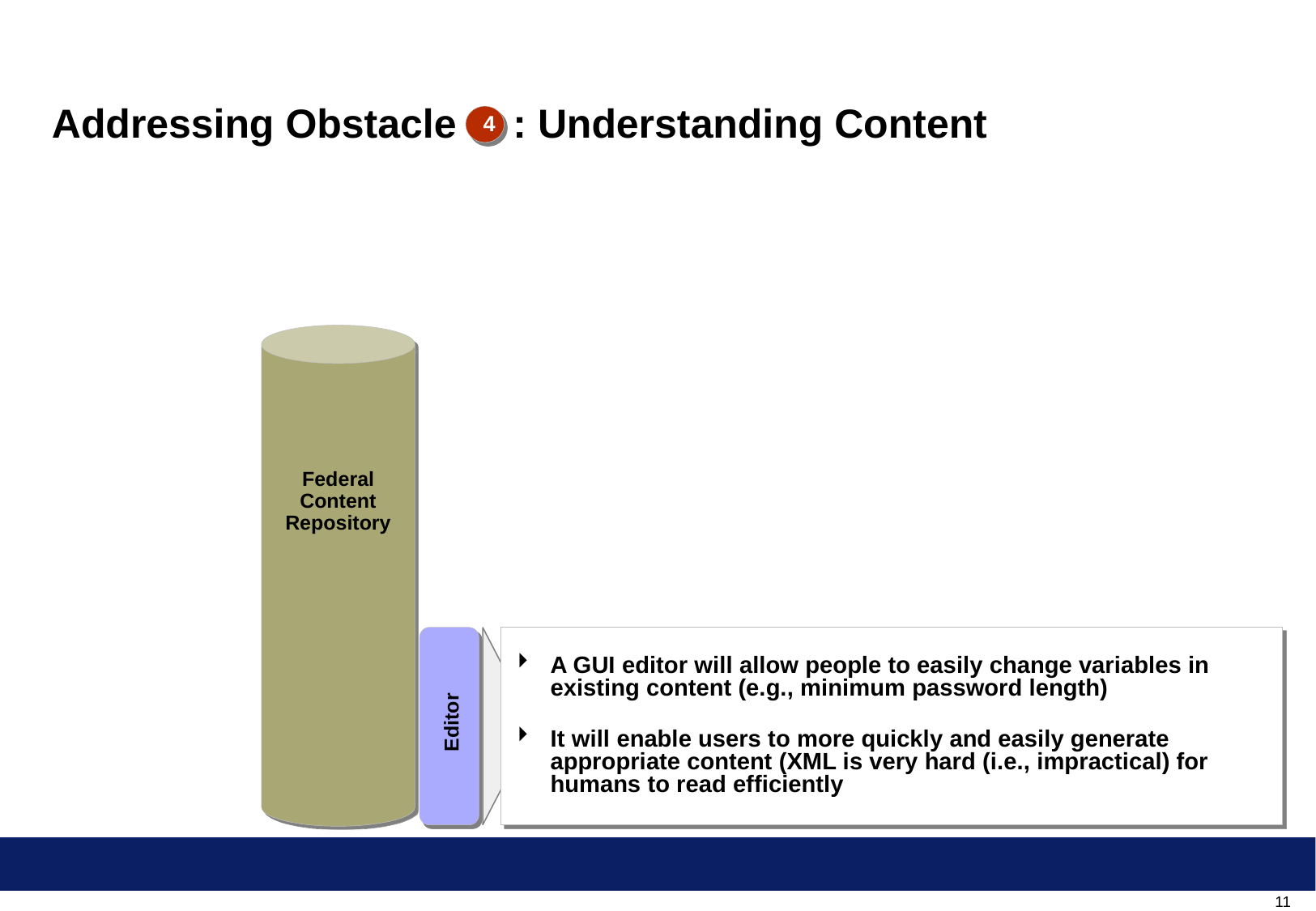

# Addressing Obstacle     : Understanding Content
4
Federal
Content
Repository

A GUI editor will allow people to easily change variables in existing content (e.g., minimum password length)
It will enable users to more quickly and easily generate appropriate content (XML is very hard (i.e., impractical) for humans to read efficiently

Editor